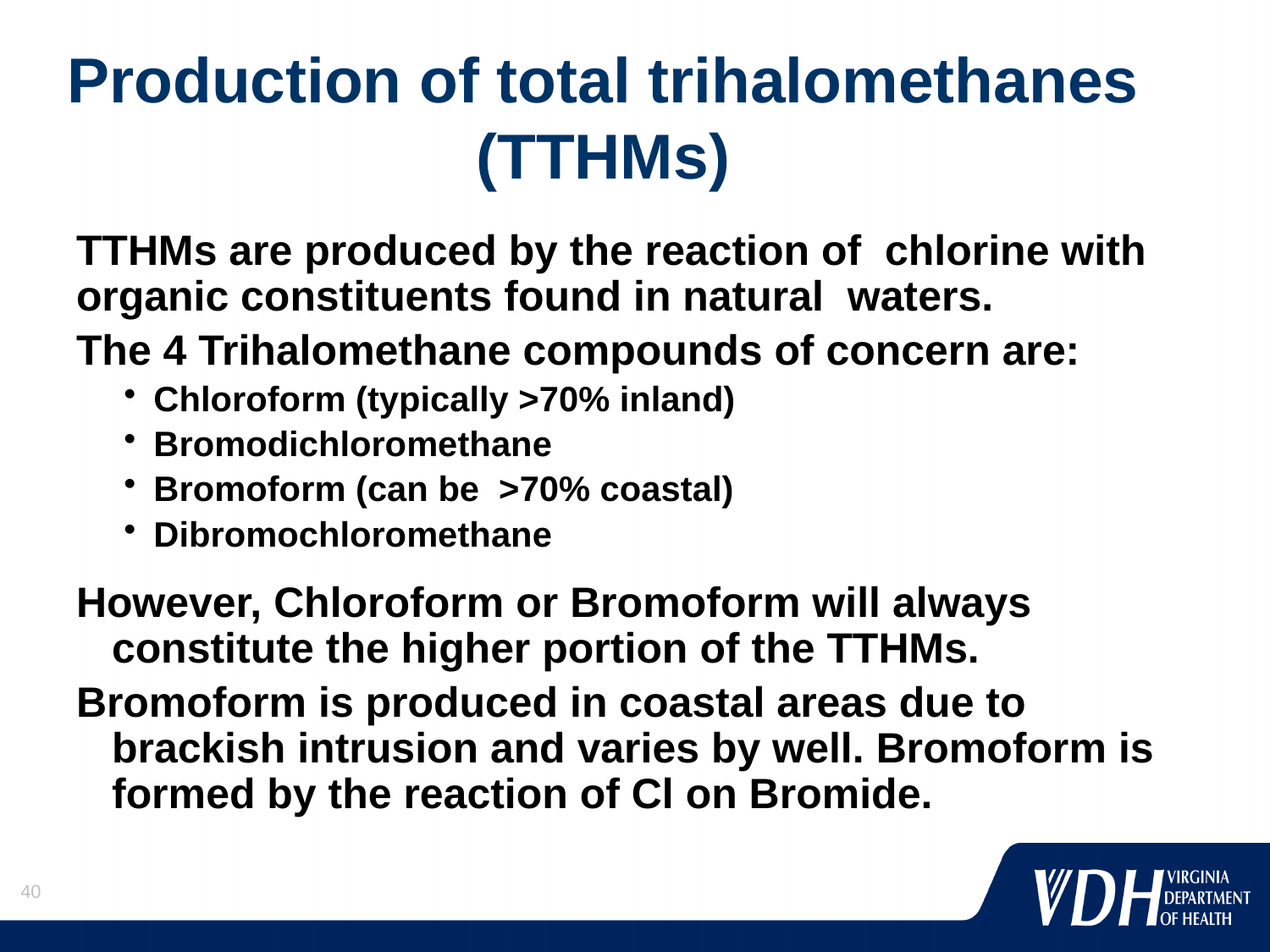

# Production of total trihalomethanes (TTHMs)
TTHMs are produced by the reaction of  chlorine with organic constituents found in natural  waters.
The 4 Trihalomethane compounds of concern are:
Chloroform (typically >70% inland)
Bromodichloromethane
Bromoform (can be  >70% coastal)
Dibromochloromethane

However, Chloroform or Bromoform will always constitute the higher portion of the TTHMs.
Bromoform is produced in coastal areas due to brackish intrusion and varies by well. Bromoform is formed by the reaction of Cl on Bromide.

40